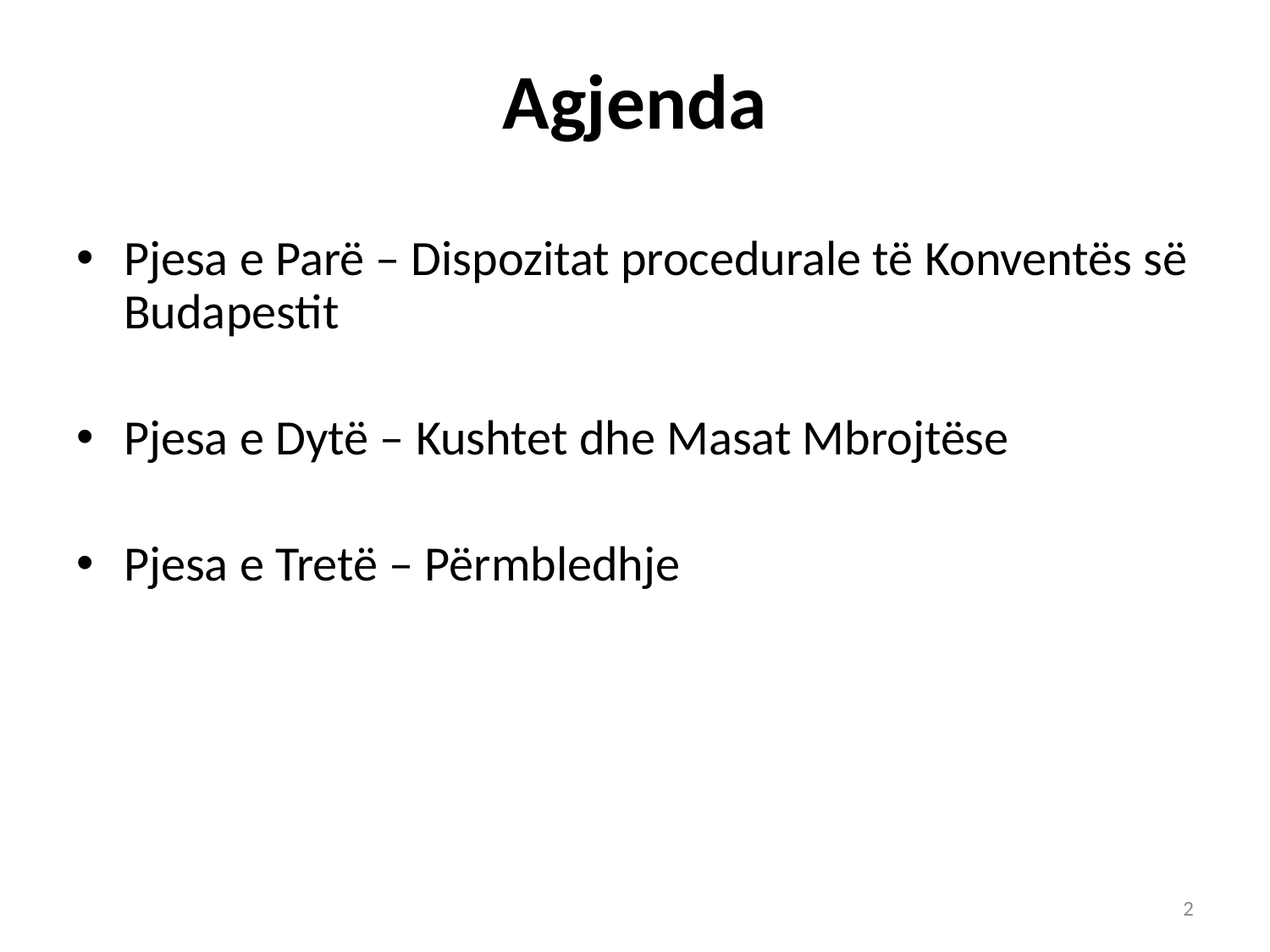

# Agjenda

Pjesa e Parë – Dispozitat procedurale të Konventës së Budapestit

Pjesa e Dytë – Kushtet dhe Masat Mbrojtëse

Pjesa e Tretë – Përmbledhje

2